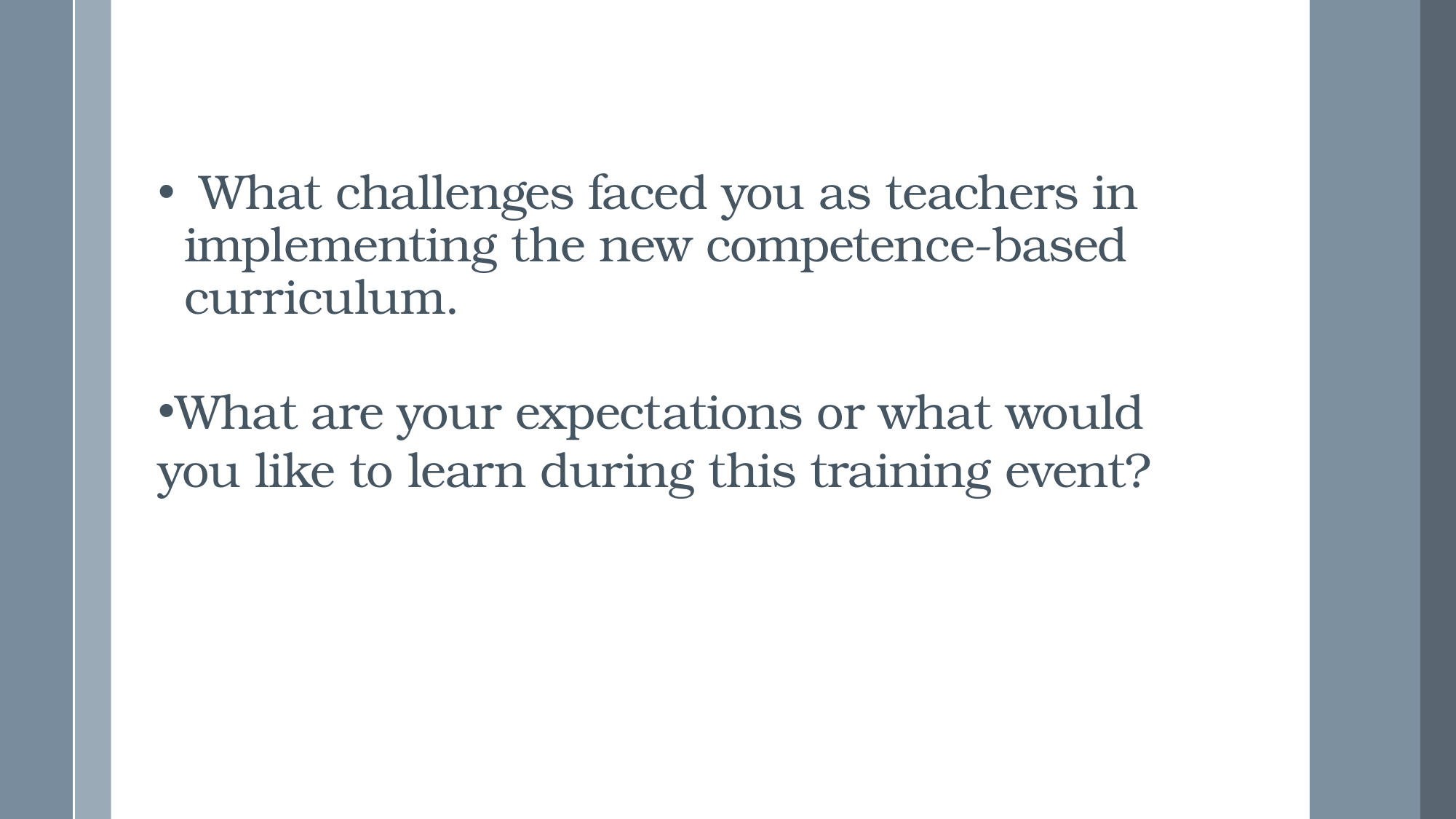

What challenges faced you as teachers in implementing the new competence-based curriculum.
What are your expectations or what would you like to learn during this training event?